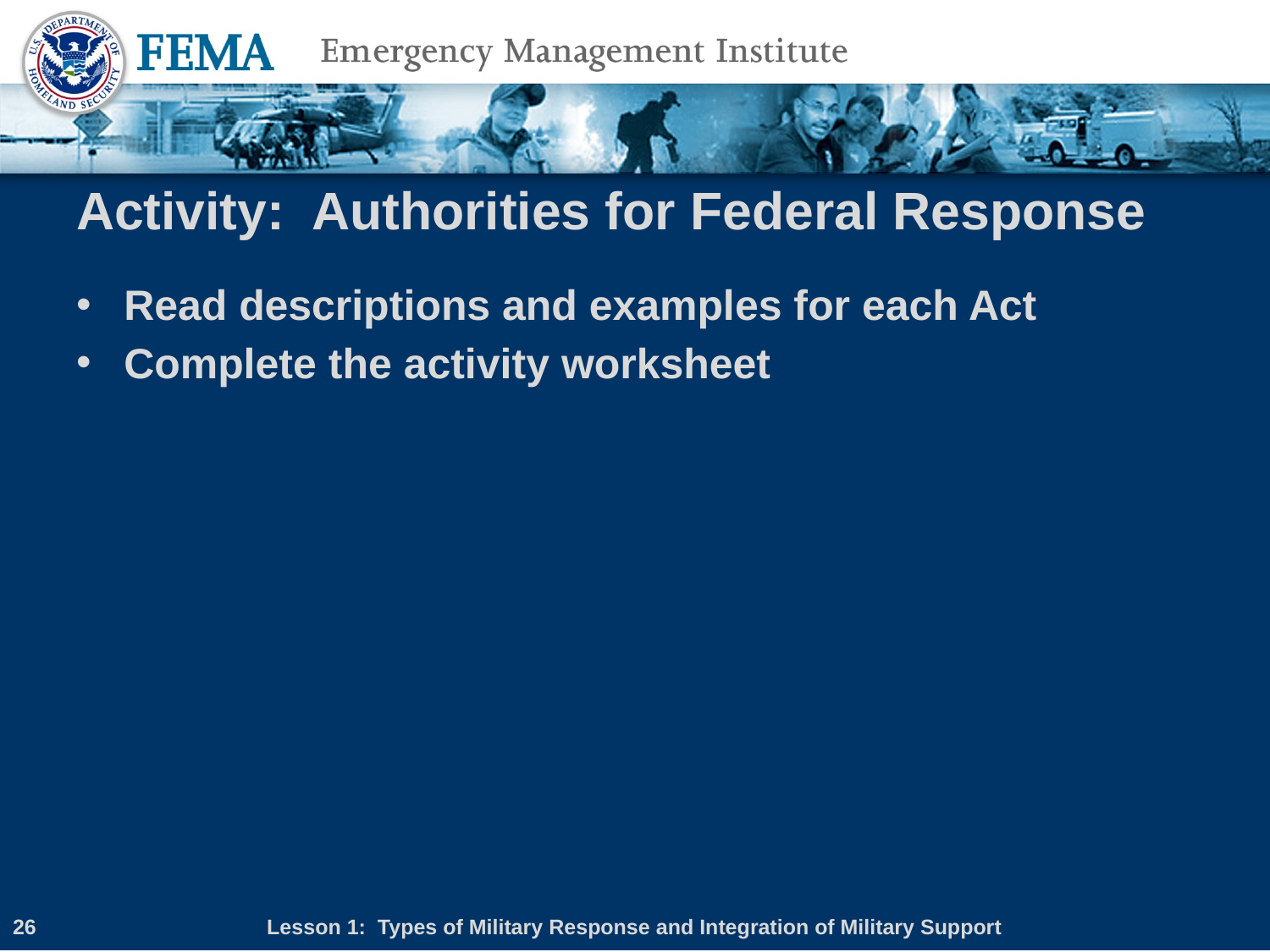

# Activity:  Authorities for Federal Response
Read descriptions and examples for each Act
Complete the activity worksheet
26
Lesson 1:  Types of Military Response and Integration of Military Support